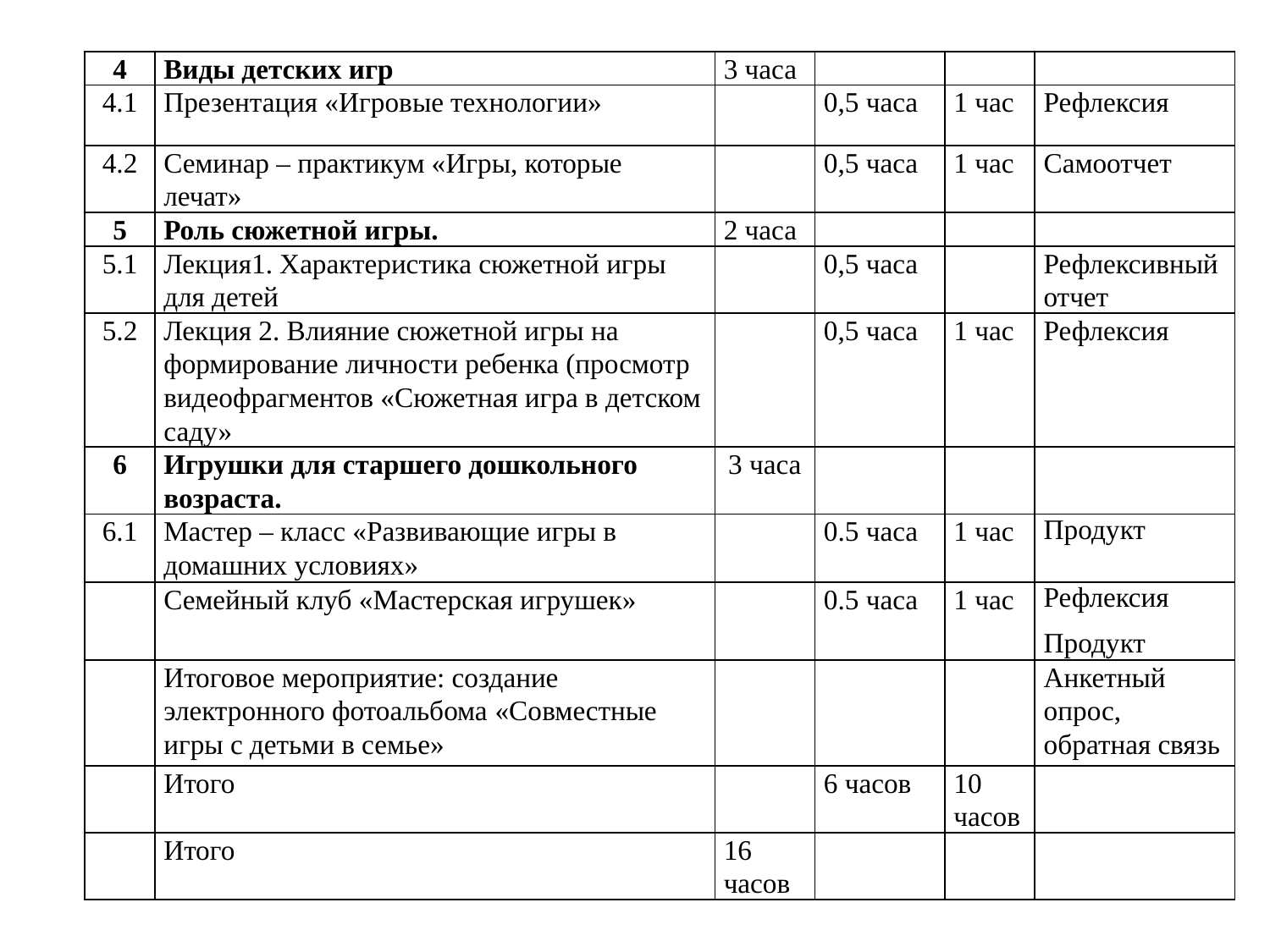

| 4 | Виды детских игр | 3 часа |  |  |  |
| --- | --- | --- | --- | --- | --- |
| 4.1 | Презентация «Игровые технологии» |  | 0,5 часа | 1 час | Рефлексия |
| 4.2 | Семинар – практикум «Игры, которые лечат» |  | 0,5 часа | 1 час | Самоотчет |
| 5 | Роль сюжетной игры. | 2 часа |  |  |  |
| 5.1 | Лекция1. Характеристика сюжетной игры для детей |  | 0,5 часа |  | Рефлексивный отчет |
| 5.2 | Лекция 2. Влияние сюжетной игры на формирование личности ребенка (просмотр видеофрагментов «Сюжетная игра в детском саду» |  | 0,5 часа | 1 час | Рефлексия |
| 6 | Игрушки для старшего дошкольного возраста. | 3 часа |  |  |  |
| 6.1 | Мастер – класс «Развивающие игры в домашних условиях» |  | 0.5 часа | 1 час | Продукт |
|  | Семейный клуб «Мастерская игрушек» |  | 0.5 часа | 1 час | Рефлексия Продукт |
|  | Итоговое мероприятие: создание электронного фотоальбома «Совместные игры с детьми в семье» |  |  |  | Анкетный опрос, обратная связь |
|  | Итого |  | 6 часов | 10 часов |  |
|  | Итого | 16 часов |  |  |  |